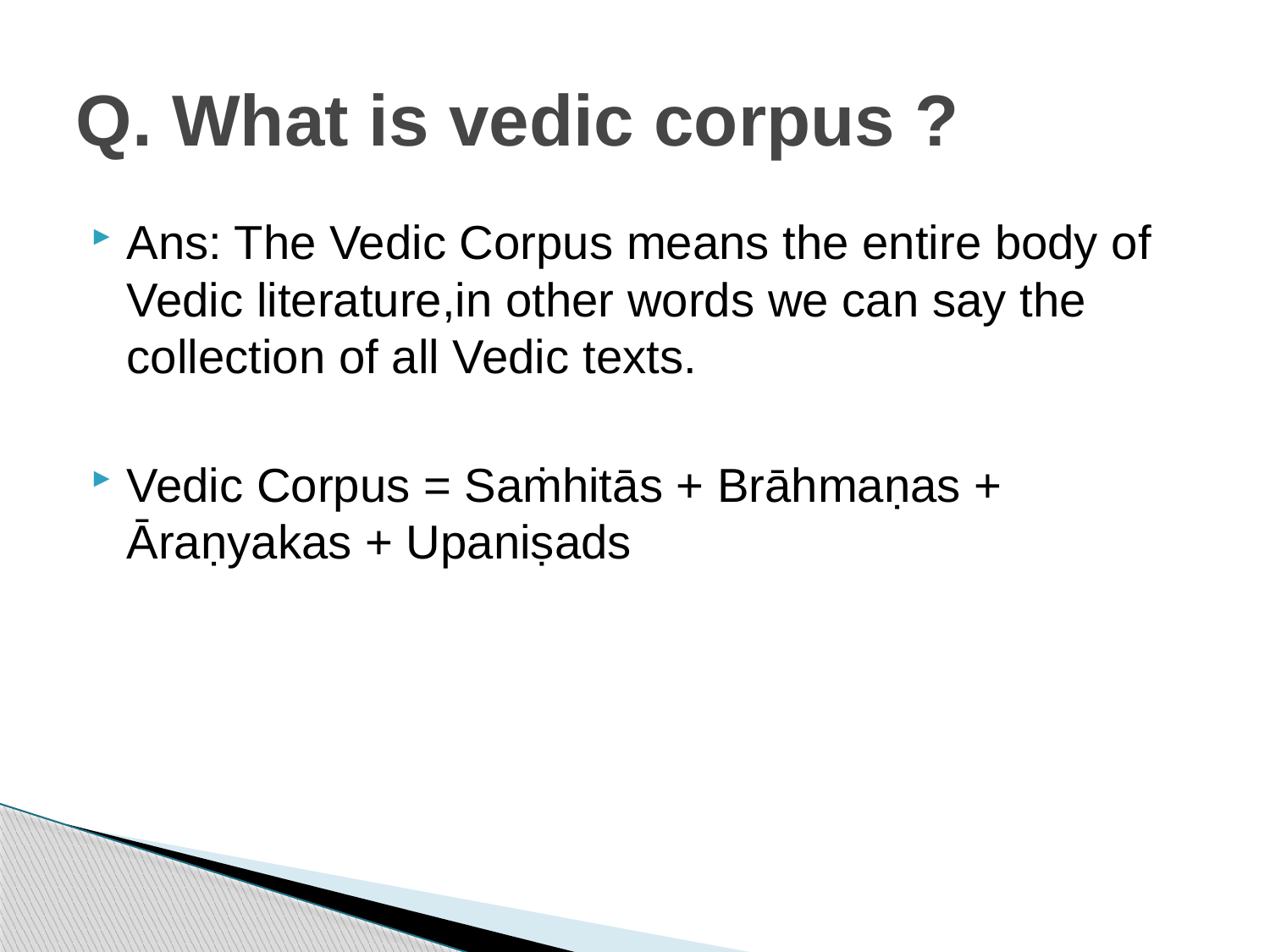

# Q. What is vedic corpus ?
Ans: The Vedic Corpus means the entire body of Vedic literature,in other words we can say the collection of all Vedic texts.

Vedic Corpus = Saṁhitās + Brāhmaṇas + Āraṇyakas + Upaniṣads